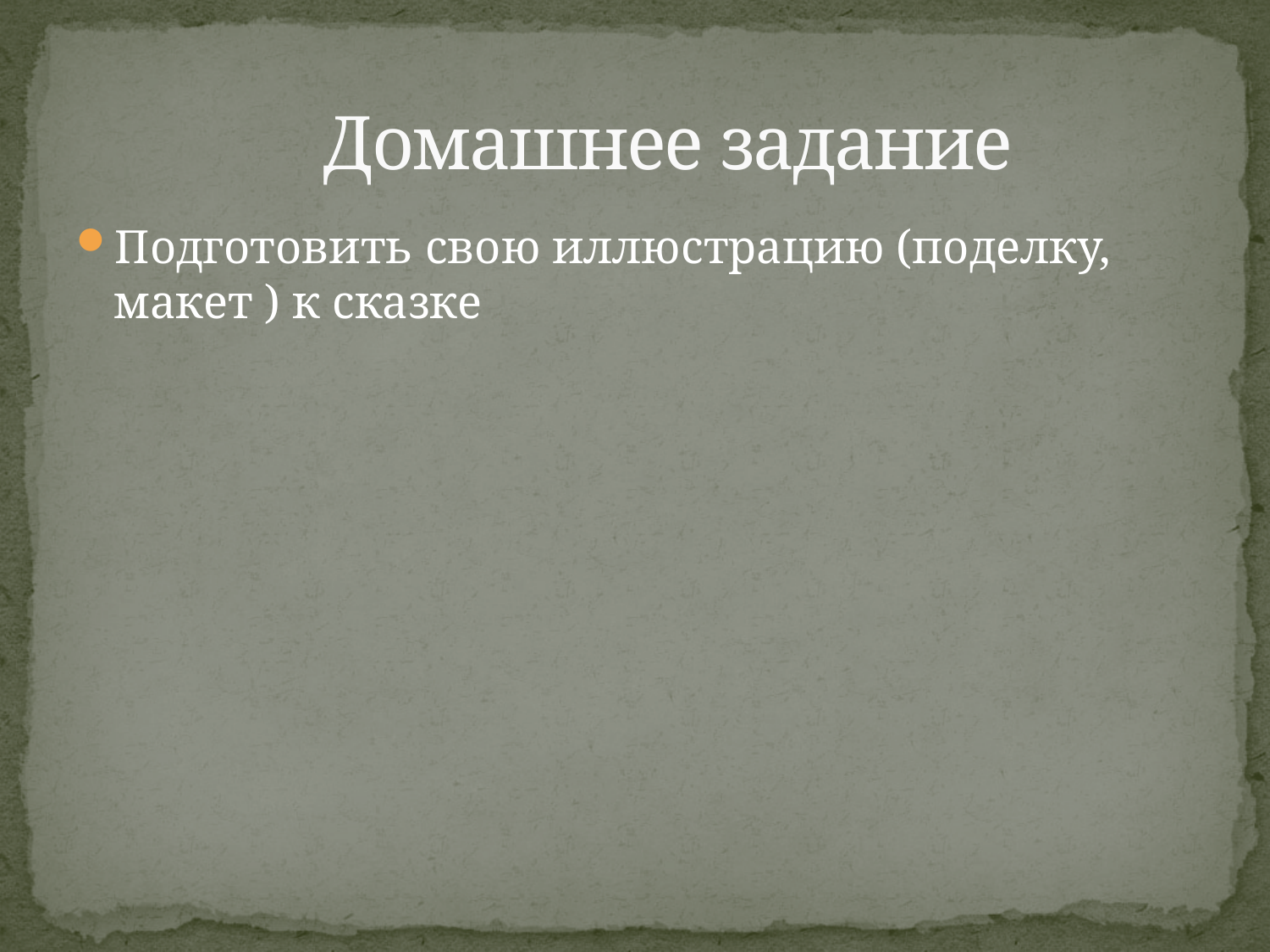

# Домашнее задание
Подготовить свою иллюстрацию (поделку, макет ) к сказке